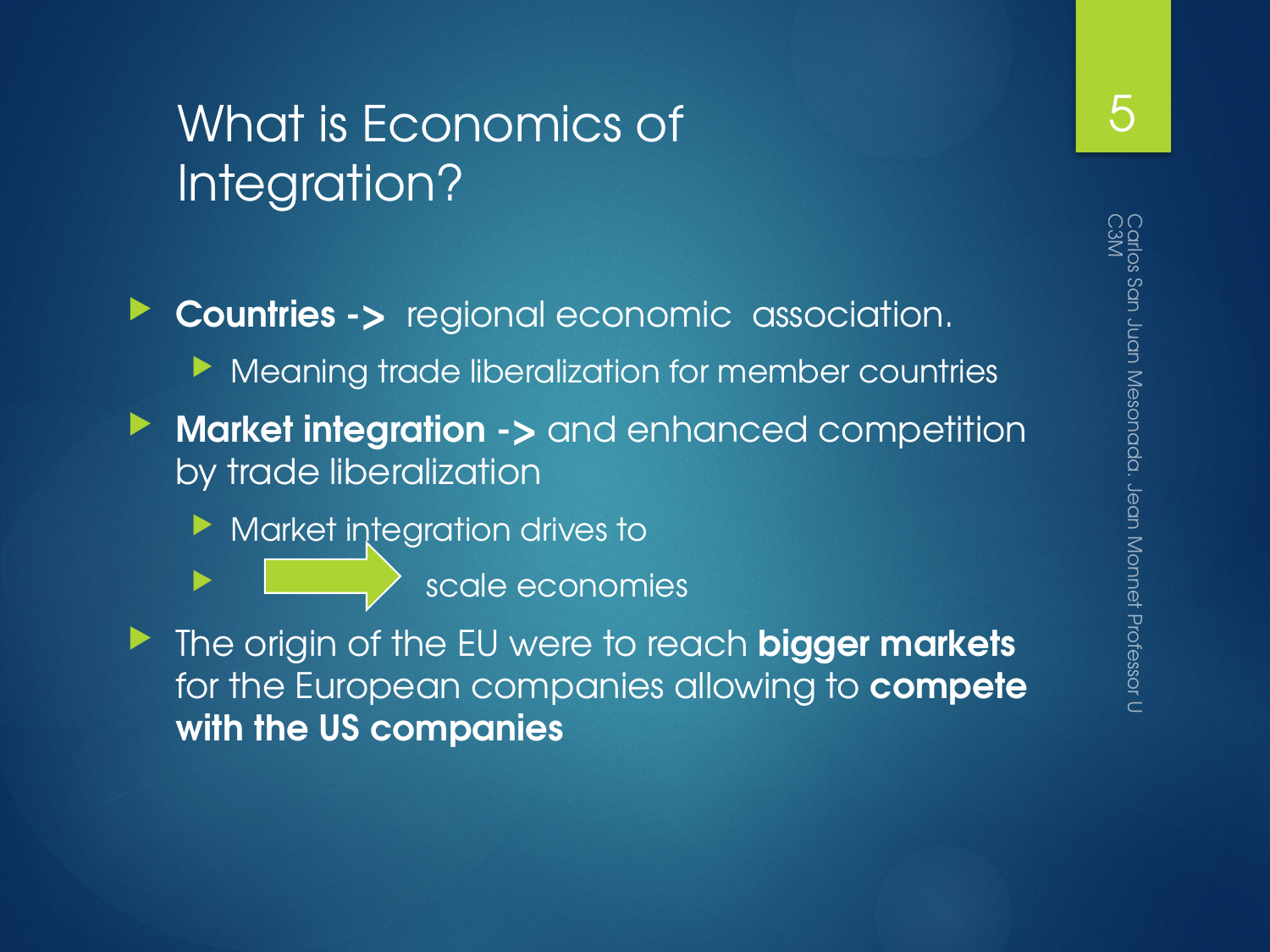

5
What is Economics of Integration?
Countries ->  regional economic  association.
Meaning trade liberalization for member countries
Market integration -> and enhanced competition by trade liberalization
Market integration drives to
                      scale economies
The origin of the EU were to reach bigger markets for the European companies allowing to compete with the US companies
Carlos San Juan Mesonada. Jean Monnet Professor UC3M